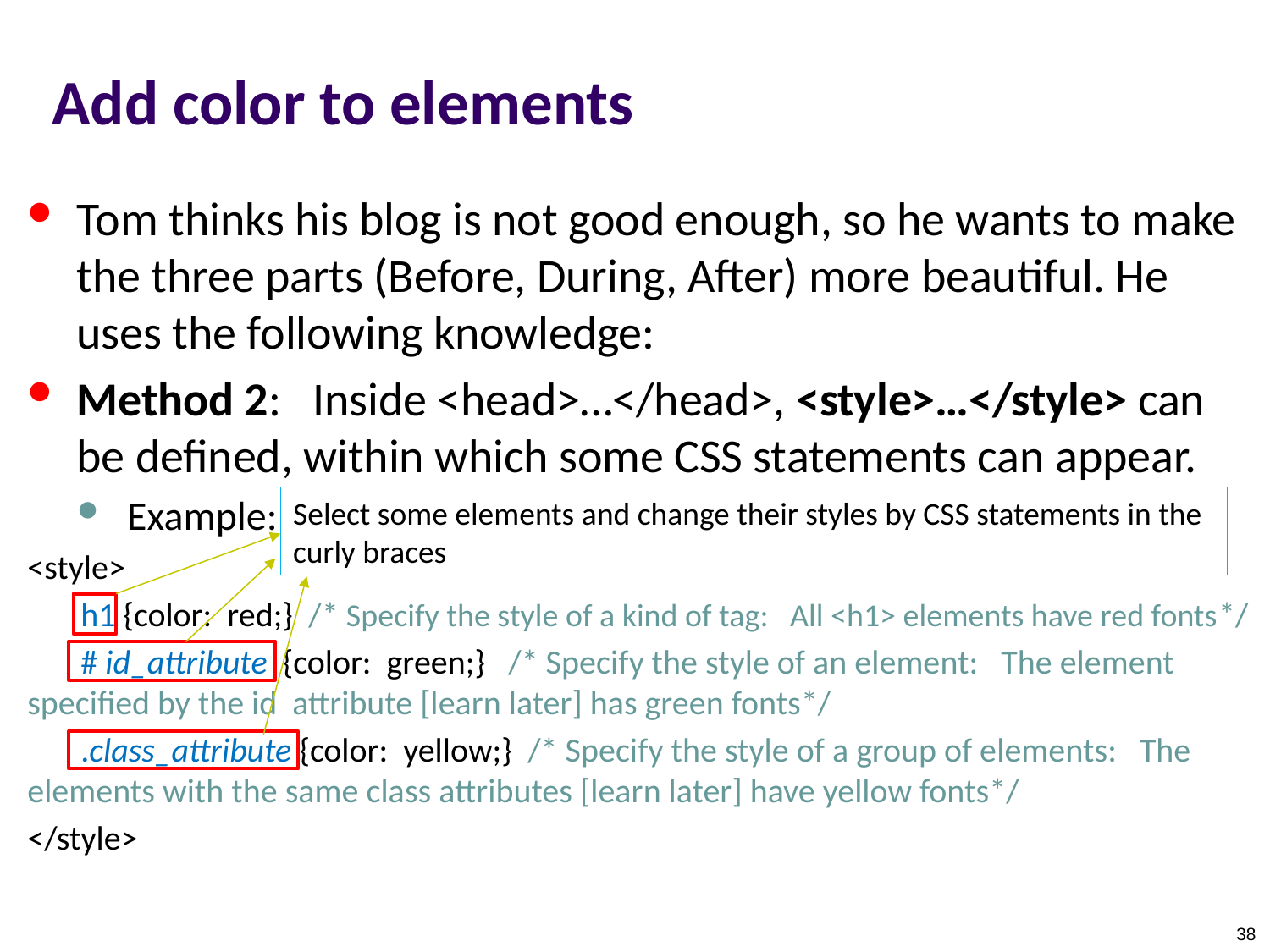

Add color to elements
Tom thinks his blog is not good enough, so he wants to make the three parts (Before, During, After) more beautiful. He uses the following knowledge:
Method 2:   Inside <head>…</head>, <style>…</style> can be defined, within which some CSS statements can appear.
Example:
<style>
       h1 {color:  red;}  /* Specify the style of a kind of tag:   All <h1> elements have red fonts*/
       # id_attribute  {color:  green;}   /* Specify the style of an element:   The element specified by the id  attribute [learn later] has green fonts*/
       .class_attribute {color:  yellow;}  /* Specify the style of a group of elements:   The elements with the same class attributes [learn later] have yellow fonts*/
</style>
Select some elements and change their styles by CSS statements in the curly braces

38